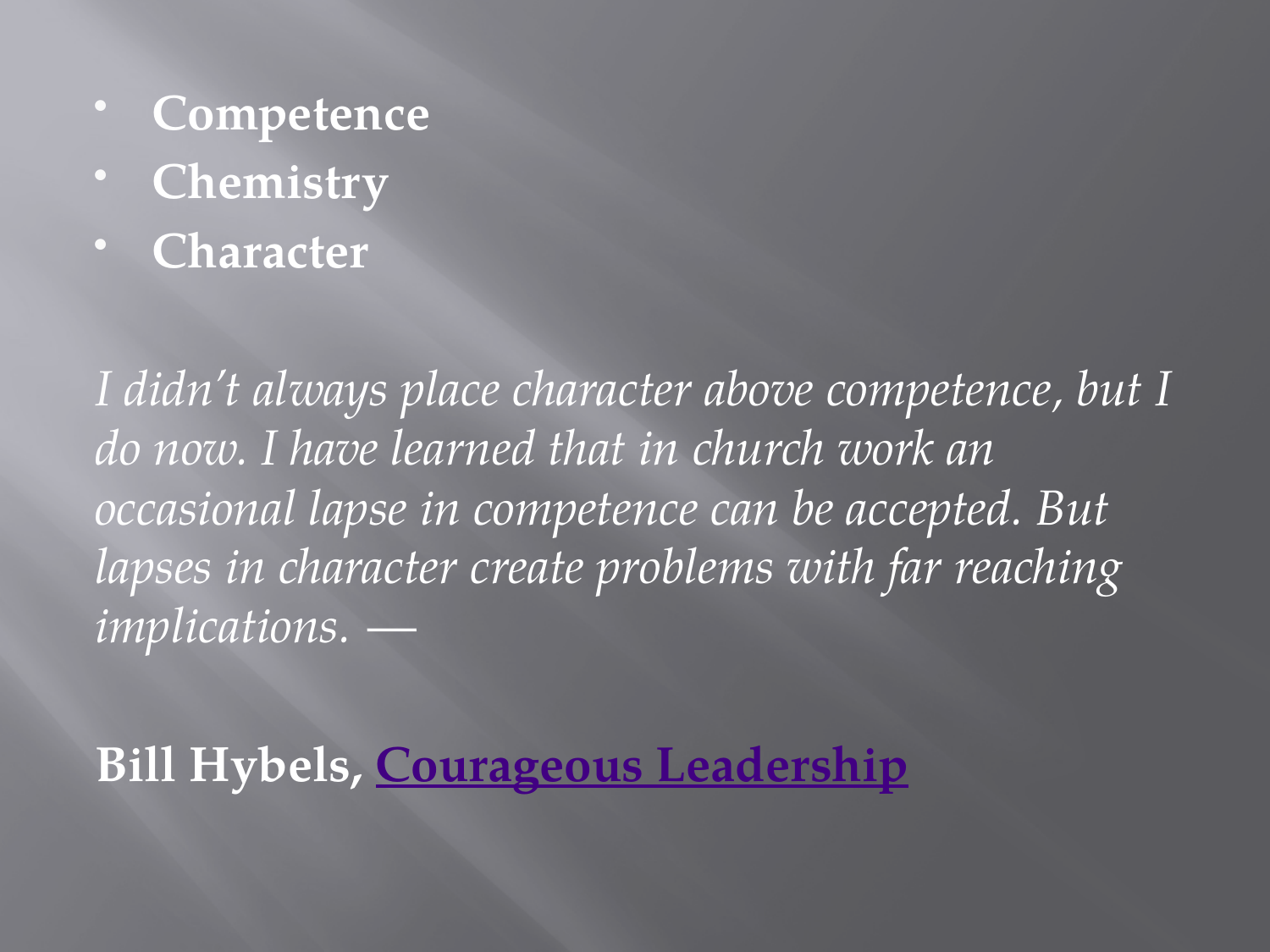

#
Competence
Chemistry
Character

I didn’t always place character above competence, but I do now. I have learned that in church work an occasional lapse in competence can be accepted. But lapses in character create problems with far reaching implications. ―

Bill Hybels, Courageous Leadership